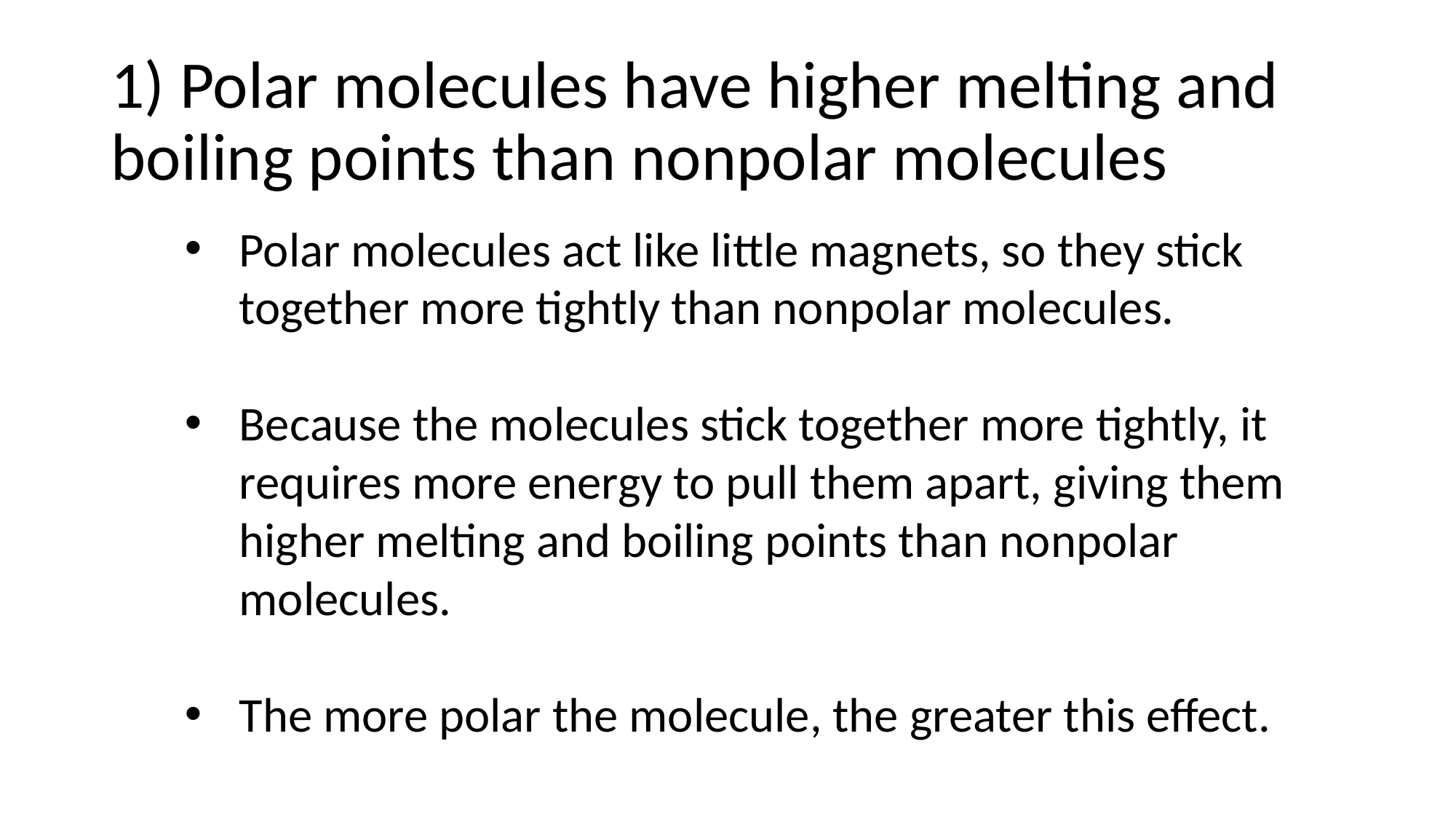

# 1) Polar molecules have higher melting and boiling points than nonpolar molecules
Polar molecules act like little magnets, so they stick together more tightly than nonpolar molecules.

Because the molecules stick together more tightly, it requires more energy to pull them apart, giving them higher melting and boiling points than nonpolar molecules.

The more polar the molecule, the greater this effect.